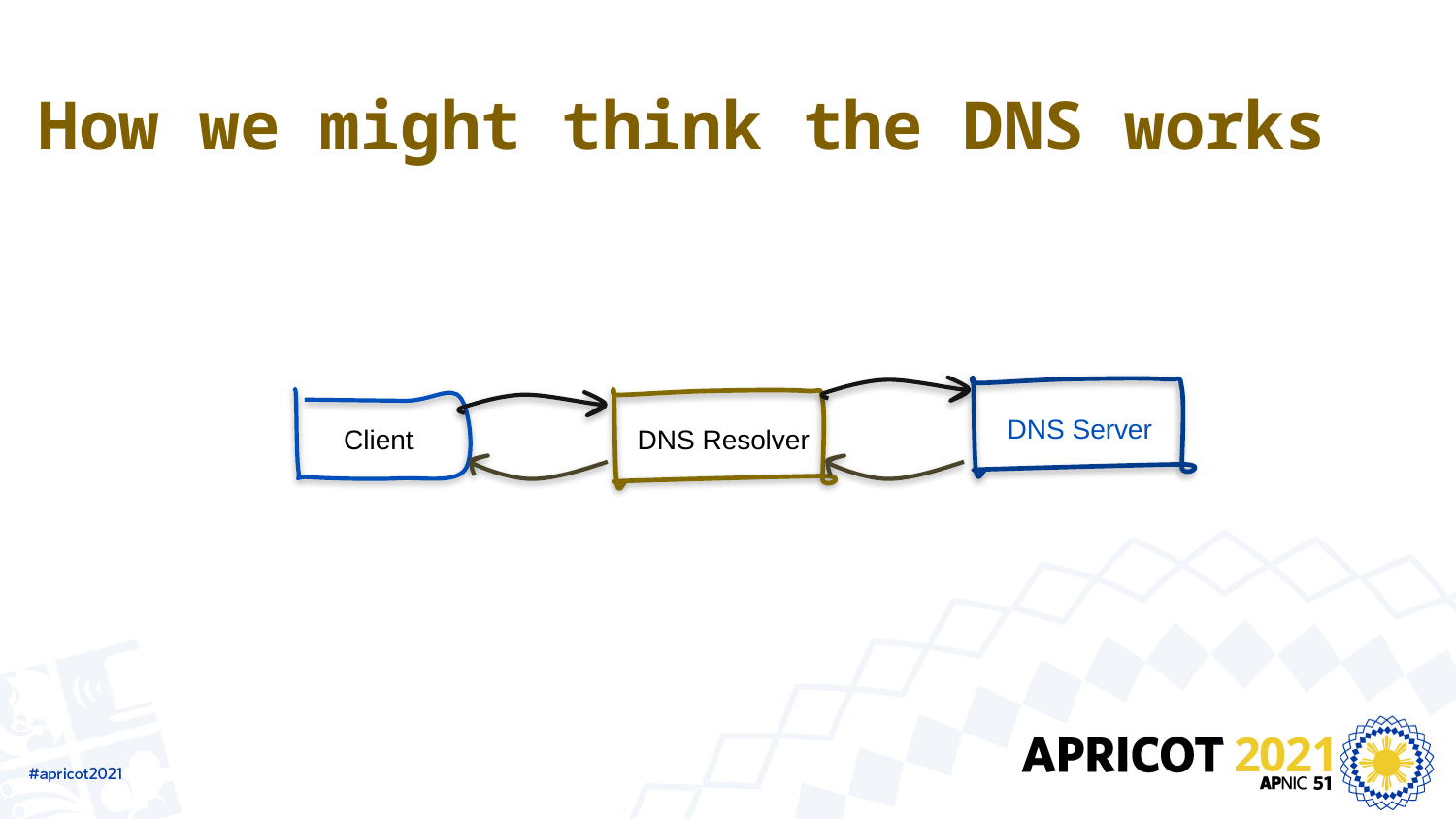

# How we might think the DNS works

DNS Server
Client
DNS Resolver